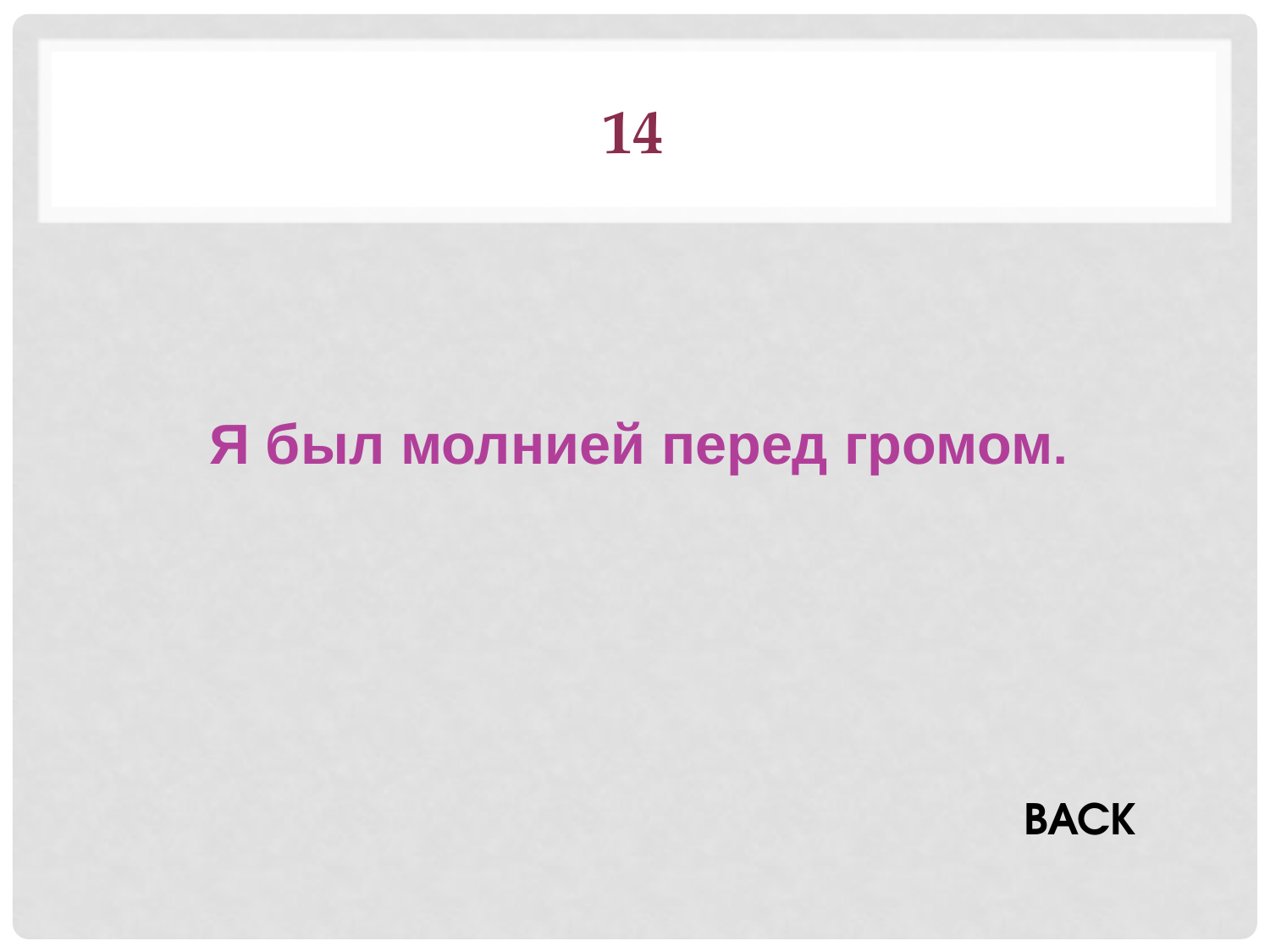

# 14

Я был молнией перед громом.
BACK